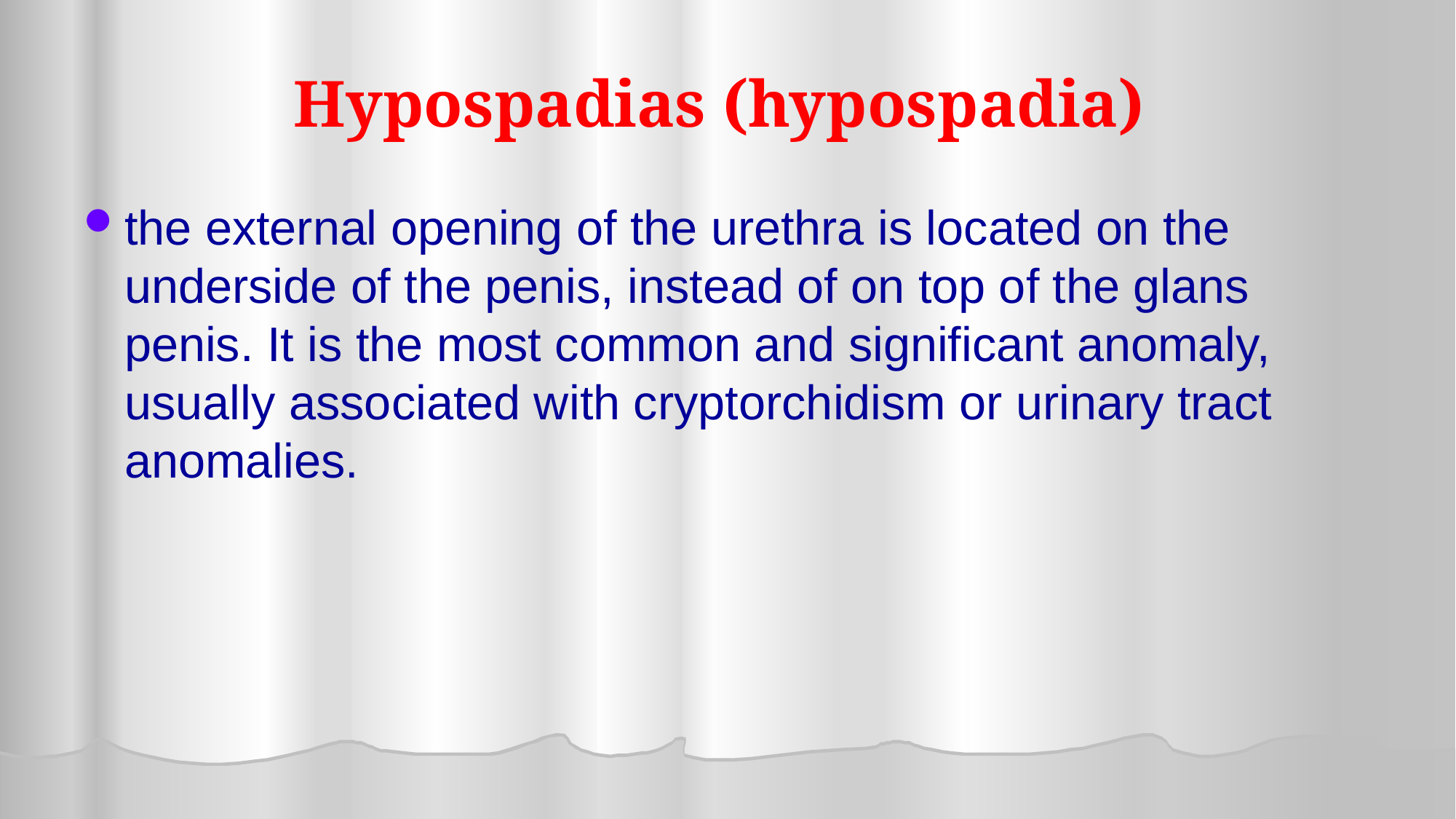

# Hypospadias (hypospadia)
the external opening of the urethra is located on the underside of the penis, instead of on top of the glans penis. It is the most common and significant anomaly, usually associated with cryptorchidism or urinary tract anomalies.